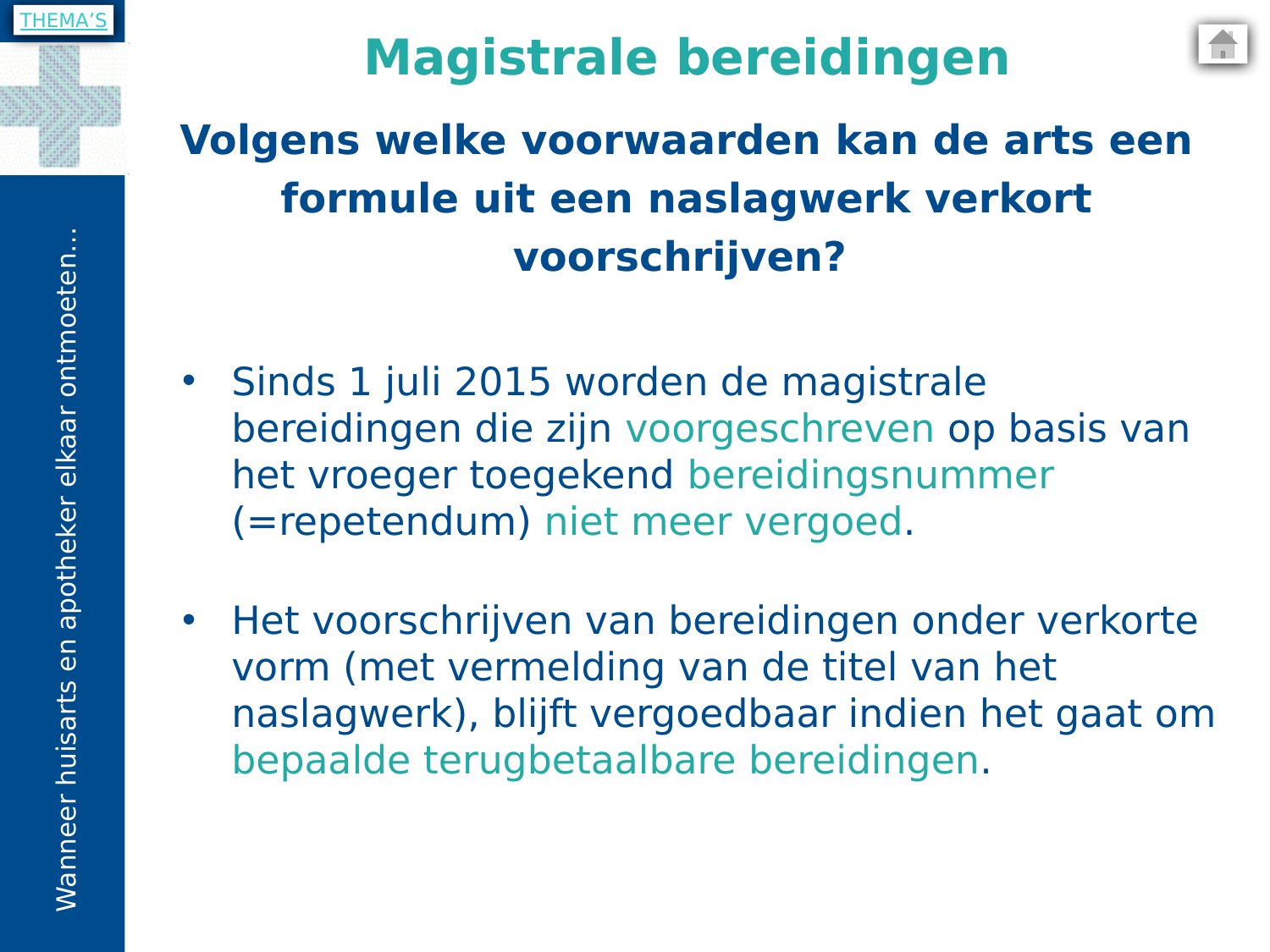

THEMA’S

Magistrale bereidingen
Volgens welke voorwaarden kan de arts een formule uit een naslagwerk verkort voorschrijven?
Sinds 1 juli 2015 worden de magistrale bereidingen die zijn voorgeschreven op basis van het vroeger toegekend bereidingsnummer (=repetendum) niet meer vergoed.
Het voorschrijven van bereidingen onder verkorte vorm (met vermelding van de titel van het naslagwerk), blijft vergoedbaar indien het gaat om bepaalde terugbetaalbare bereidingen.